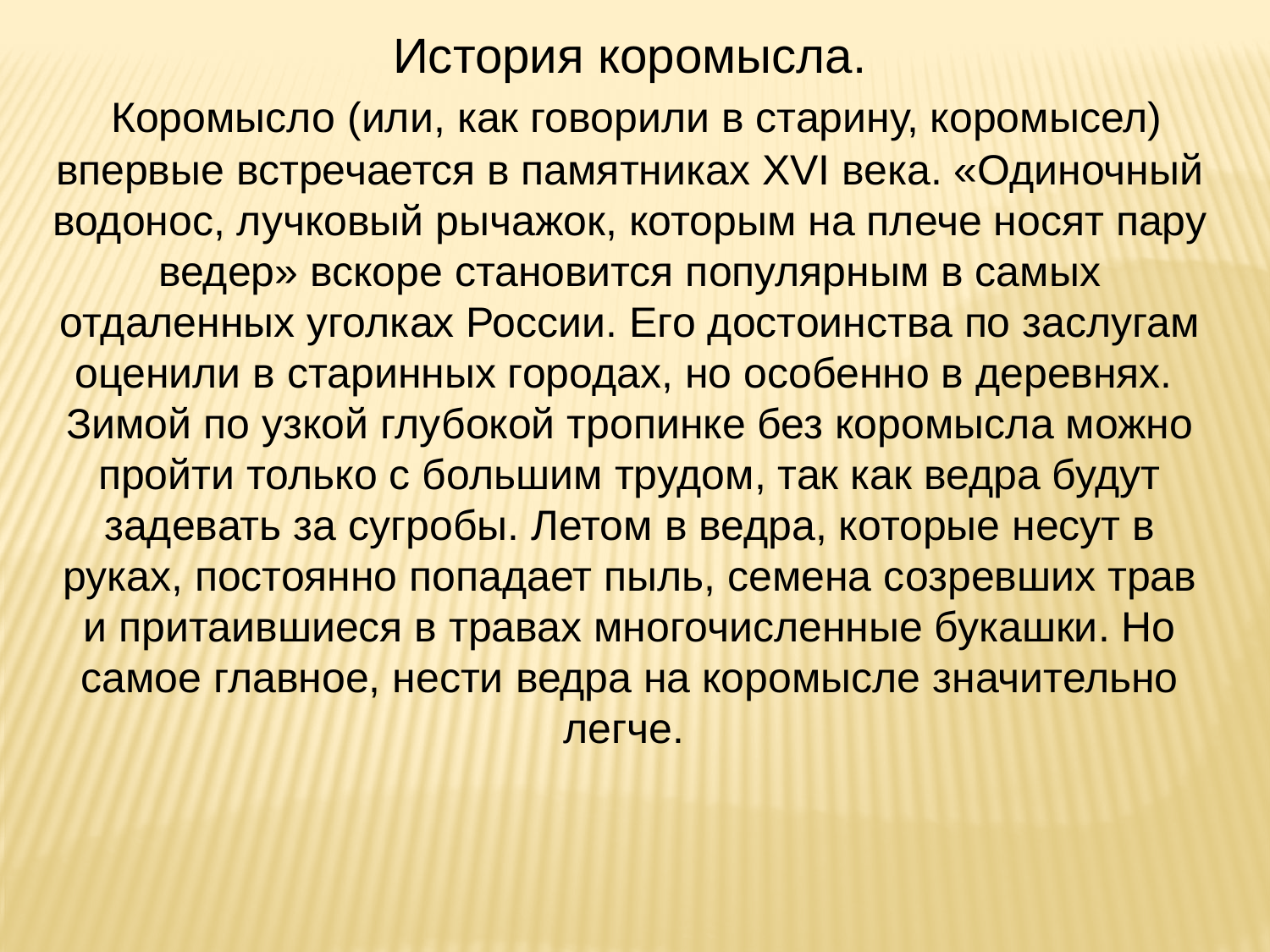

История коромысла.
 Коромысло (или, как говорили в старину, коромысел) впервые встречается в памятниках XVI века. «Одиночный водонос, лучковый рычажок, которым на плече носят пару ведер» вскоре становится популярным в самых отдаленных уголках России. Его достоинства по заслугам оценили в старинных городах, но особенно в деревнях.  Зимой по узкой глубокой тропинке без коромысла можно пройти только с большим трудом, так как ведра будут задевать за сугробы. Летом в ведра, которые несут в руках, постоянно попадает пыль, семена созревших трав и притаившиеся в травах многочисленные букашки. Но самое главное, нести ведра на коромысле значительно легче.